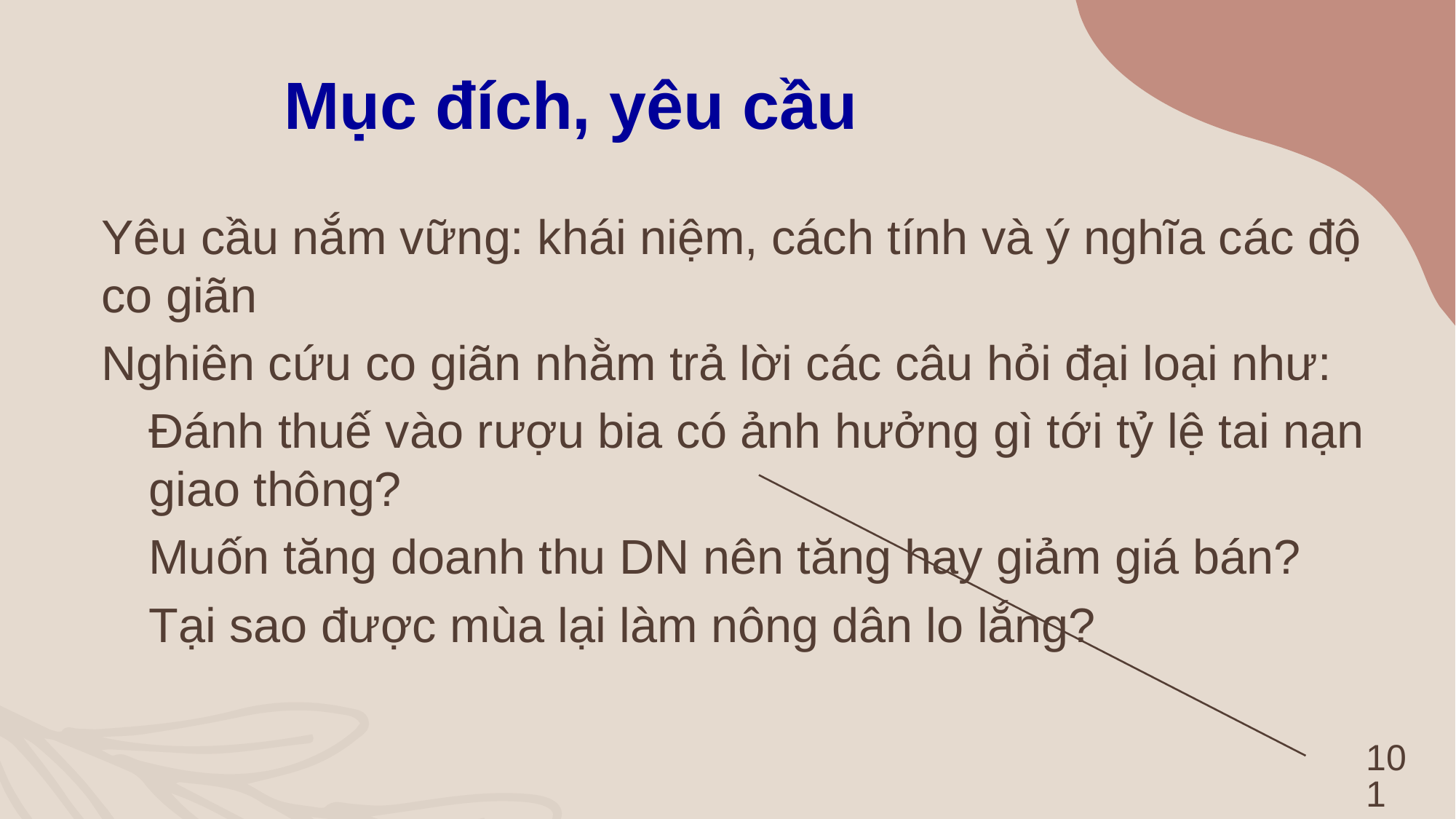

Mục đích, yêu cầu
#
Yêu cầu nắm vững: khái niệm, cách tính và ý nghĩa các độ co giãn
Nghiên cứu co giãn nhằm trả lời các câu hỏi đại loại như:
Đánh thuế vào rượu bia có ảnh hưởng gì tới tỷ lệ tai nạn giao thông?
Muốn tăng doanh thu DN nên tăng hay giảm giá bán?
Tại sao được mùa lại làm nông dân lo lắng?

101